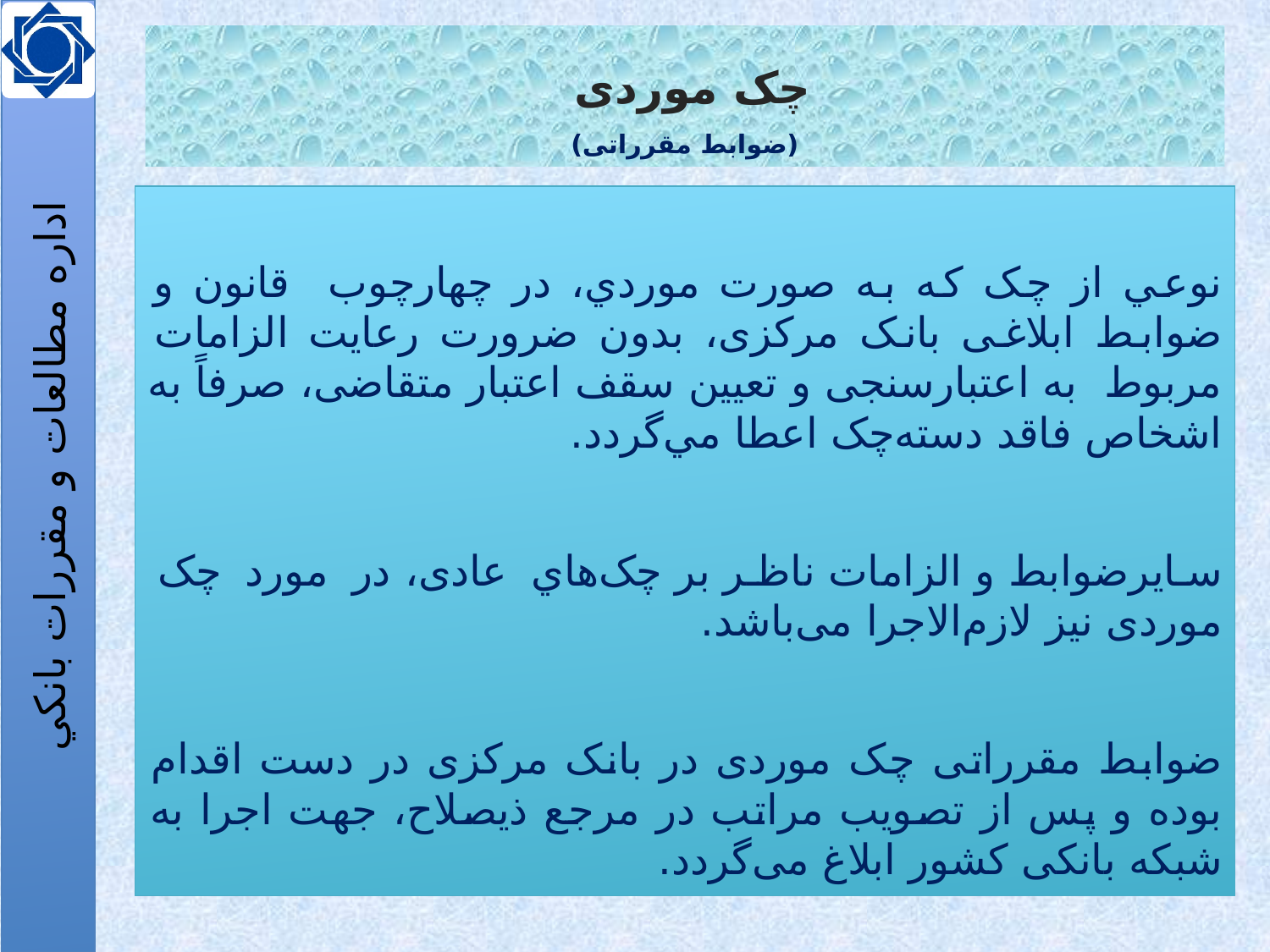

# چک موردی (ضوابط مقرراتی)

نوعي از چک که به صورت موردي، در چهارچوب  قانون و ضوابط ابلاغی بانک مرکزی، بدون ضرورت رعایت الزامات مربوط  به اعتبارسنجی و تعیین سقف اعتبار متقاضی، صرفاً به اشخاص فاقد دسته‌چک اعطا مي‌گردد.

سایرضوابط و الزامات ناظر بر چک‌هاي عادی، در مورد چک موردی نیز لازم‌الاجرا می‌باشد.

ضوابط مقرراتی چک موردی در بانک مرکزی در دست اقدام بوده و پس از تصویب مراتب در مرجع ذیصلاح، جهت اجرا به شبکه بانکی کشور ابلاغ می‌گردد.